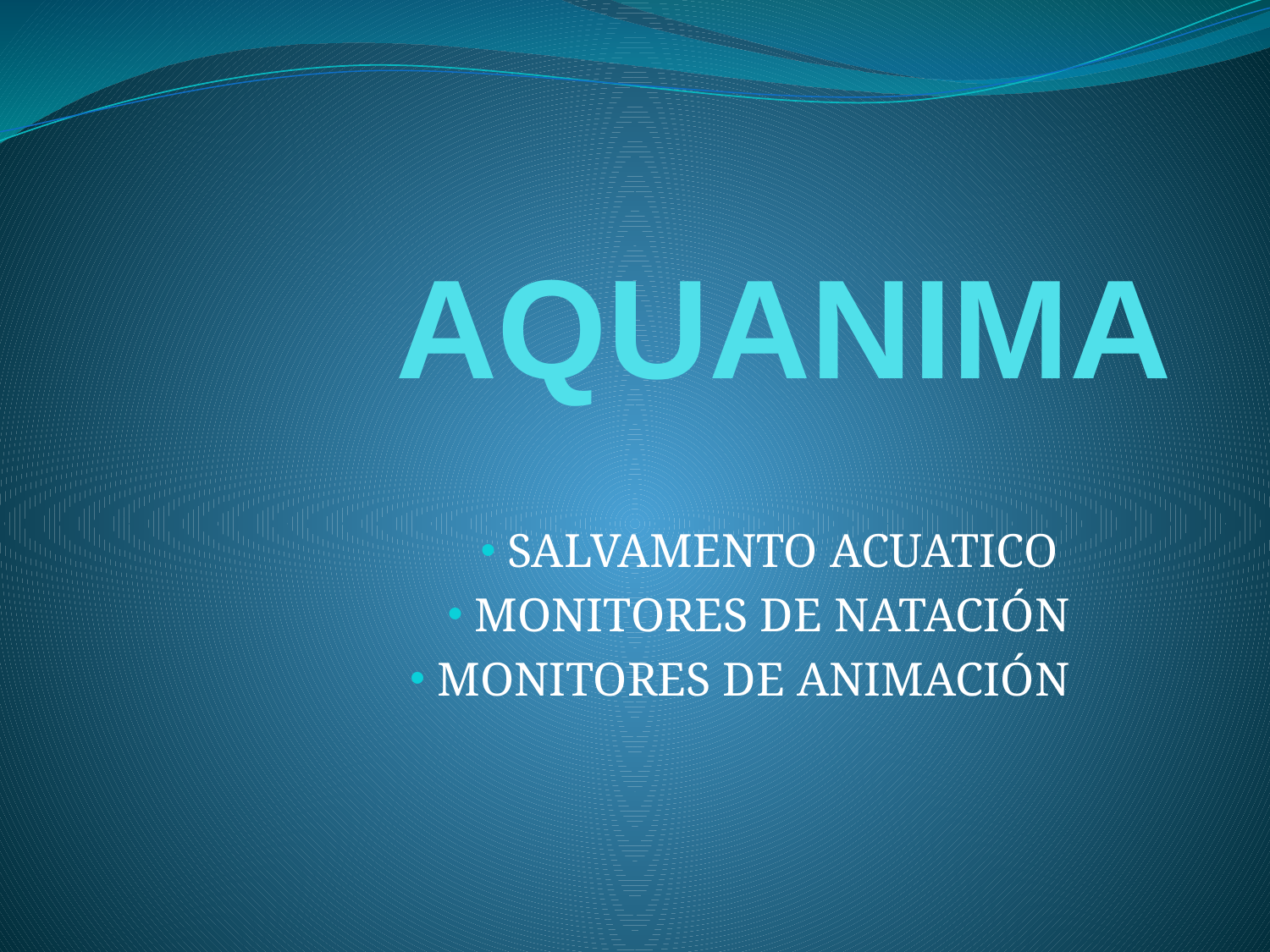

# AQUANIMA
 SALVAMENTO ACUATICO
 MONITORES DE NATACIÓN
 MONITORES DE ANIMACIÓN